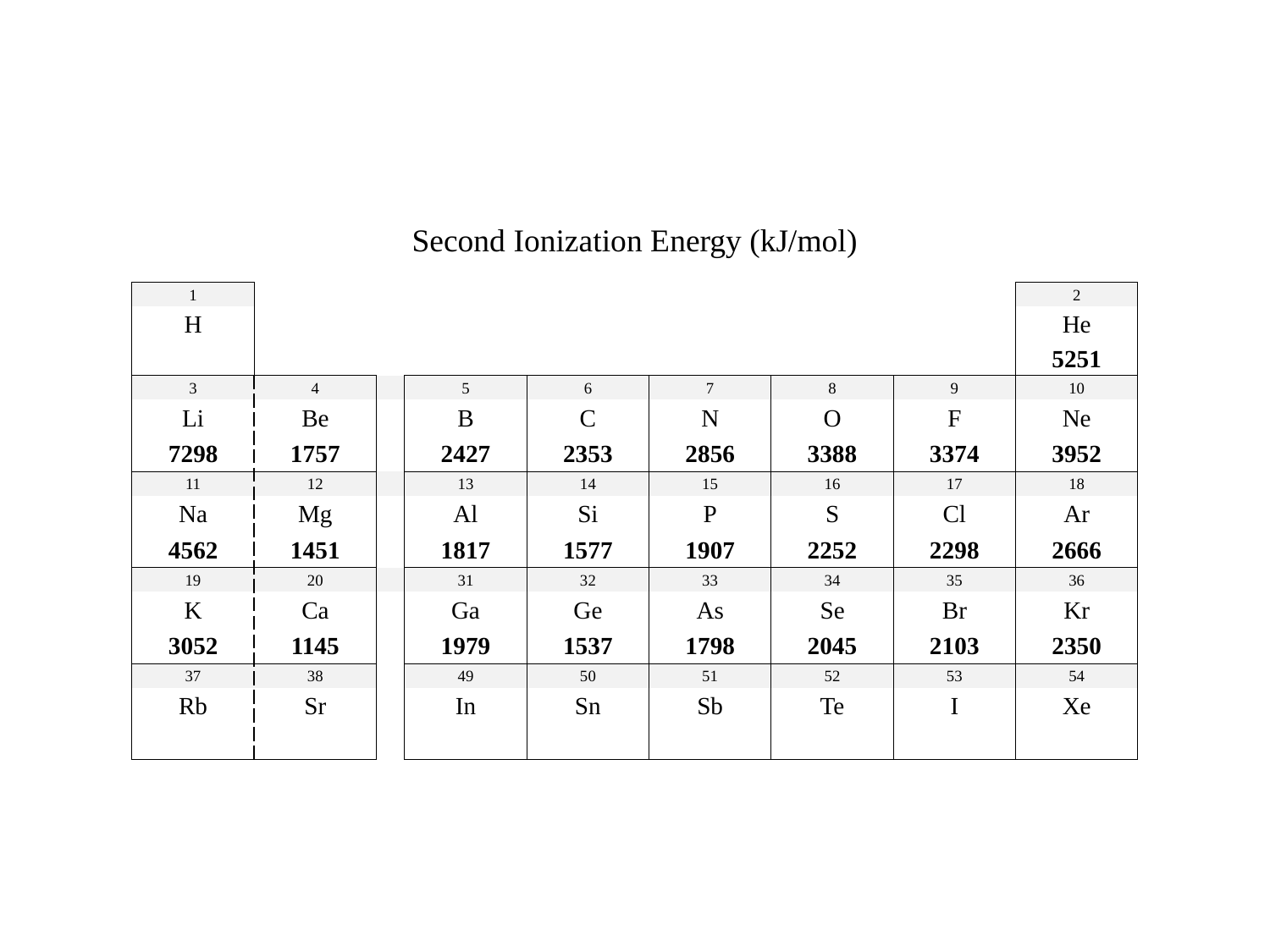

| Second Ionization Energy (kJ/mol) |  |  |  |  |  |  |  |  |
| --- | --- | --- | --- | --- | --- | --- | --- | --- |
|  |  |  |  |  |  |  |  |  |
| 1 |  |  |  |  |  |  |  | 2 |
| H |  |  |  |  |  |  |  | He |
|  |  |  |  |  |  |  |  | 5251 |
| 3 | 4 |  | 5 | 6 | 7 | 8 | 9 | 10 |
| Li | Be |  | B | C | N | O | F | Ne |
| 7298 | 1757 |  | 2427 | 2353 | 2856 | 3388 | 3374 | 3952 |
| 11 | 12 |  | 13 | 14 | 15 | 16 | 17 | 18 |
| Na | Mg |  | Al | Si | P | S | Cl | Ar |
| 4562 | 1451 |  | 1817 | 1577 | 1907 | 2252 | 2298 | 2666 |
| 19 | 20 |  | 31 | 32 | 33 | 34 | 35 | 36 |
| K | Ca |  | Ga | Ge | As | Se | Br | Kr |
| 3052 | 1145 |  | 1979 | 1537 | 1798 | 2045 | 2103 | 2350 |
| 37 | 38 |  | 49 | 50 | 51 | 52 | 53 | 54 |
| Rb | Sr |  | In | Sn | Sb | Te | I | Xe |
|  |  |  |  |  |  |  |  |  |